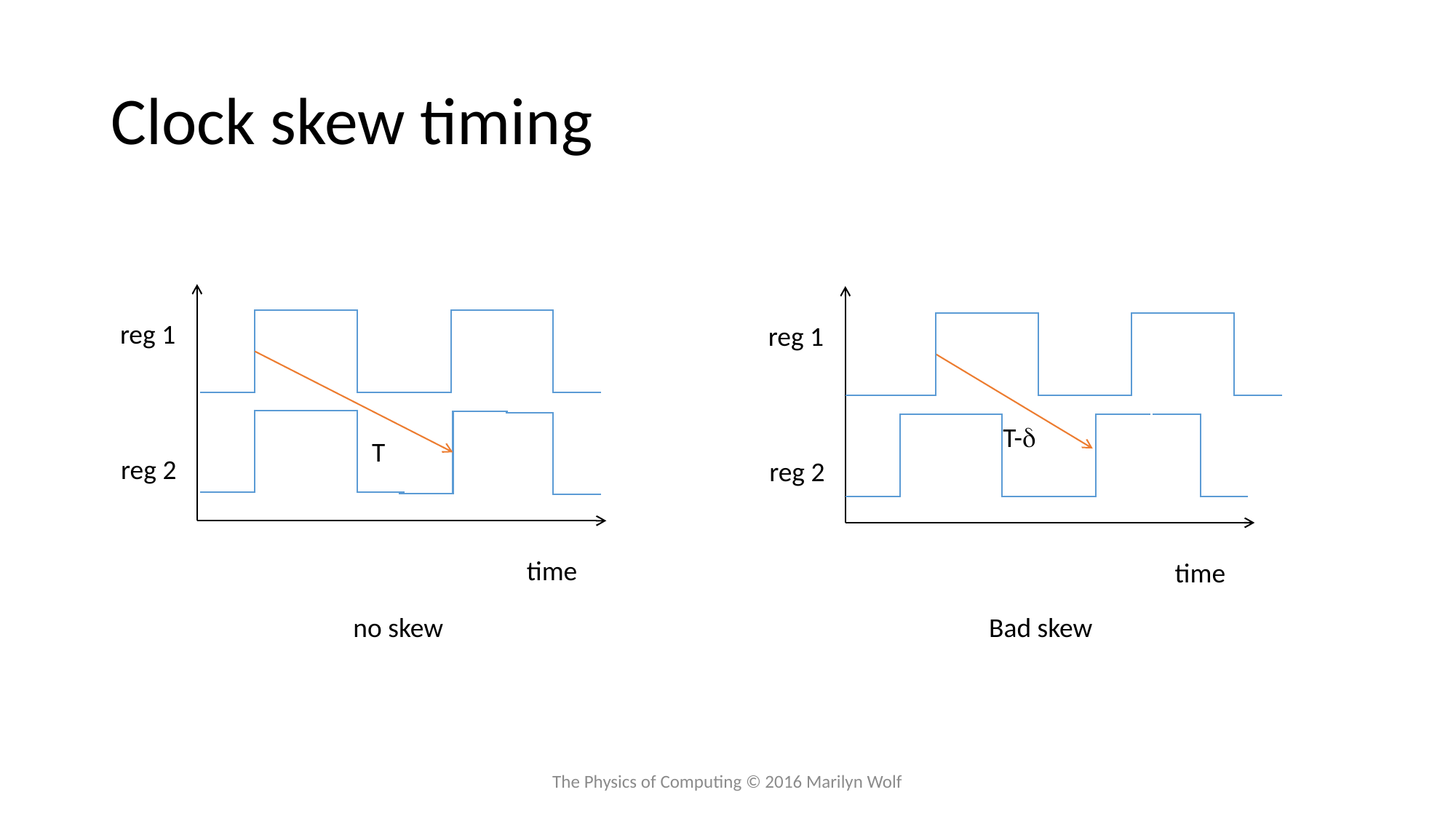

# Clock skew timing
T
reg 1
T-δ
reg 1
reg 2
reg 2
time
time
no skew
Bad skew
The Physics of Computing © 2016 Marilyn Wolf